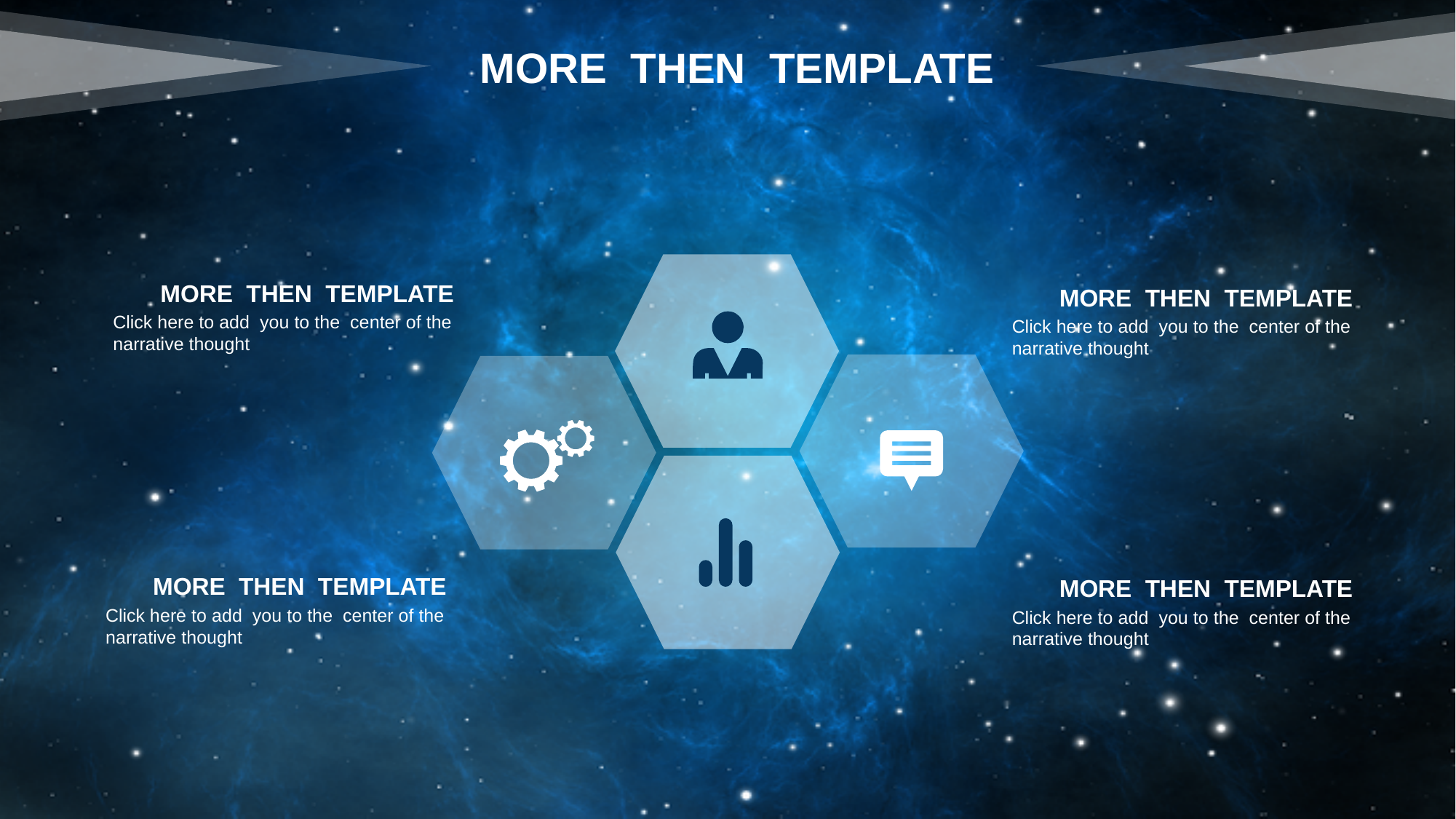

MORE  THEN  TEMPLATE
    MORE  THEN  TEMPLATE
Click here to add  you to the  center of the
narrative thought

    MORE  THEN  TEMPLATE
Click here to add  you to the  center of the
narrative thought

    MORE  THEN  TEMPLATE
Click here to add  you to the  center of the
narrative thought
    MORE  THEN  TEMPLATE
Click here to add  you to the  center of the
narrative thought